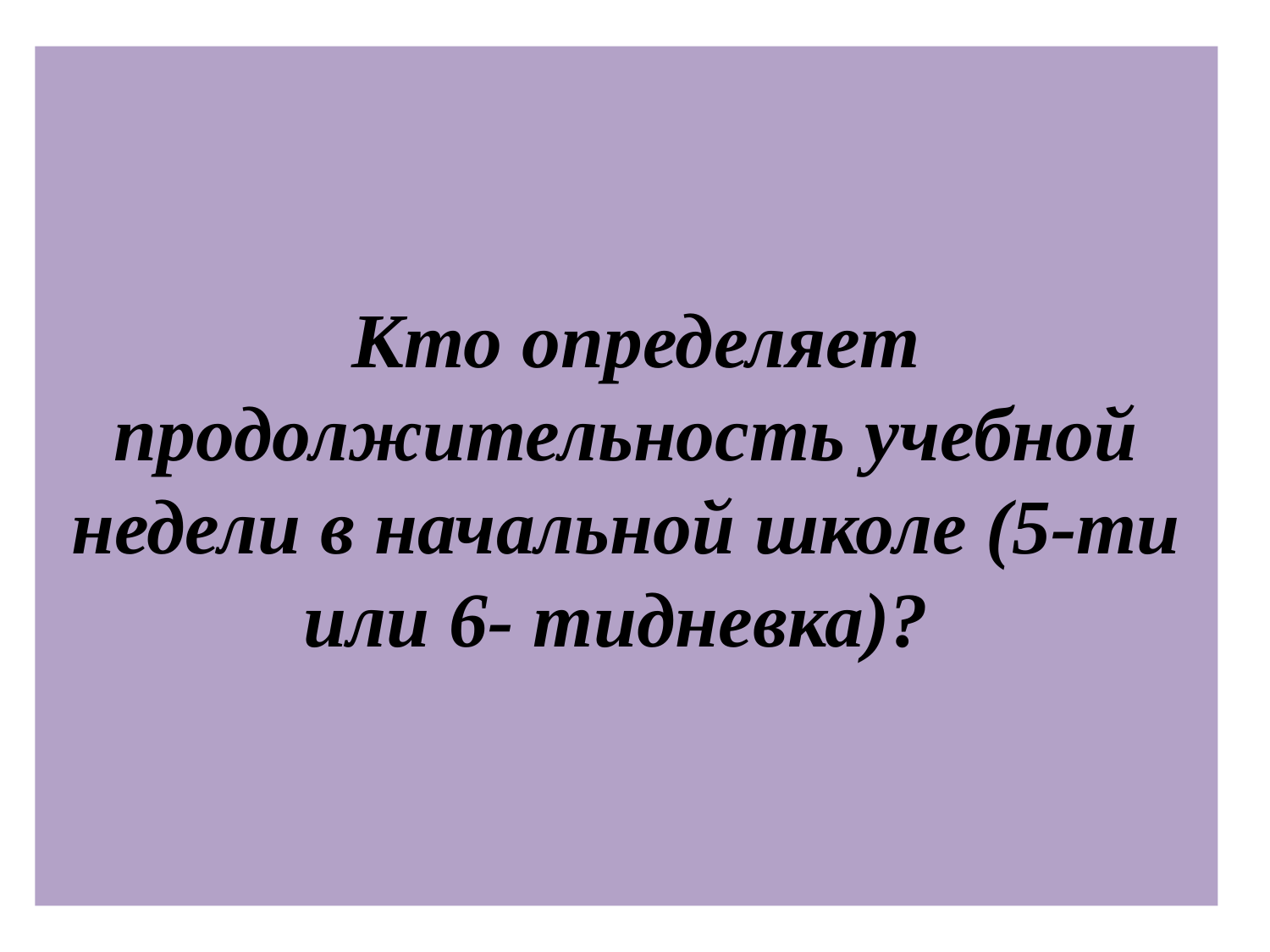

# Кто определяет продолжительность учебной недели в начальной школе (5-ти или 6- тидневка)?